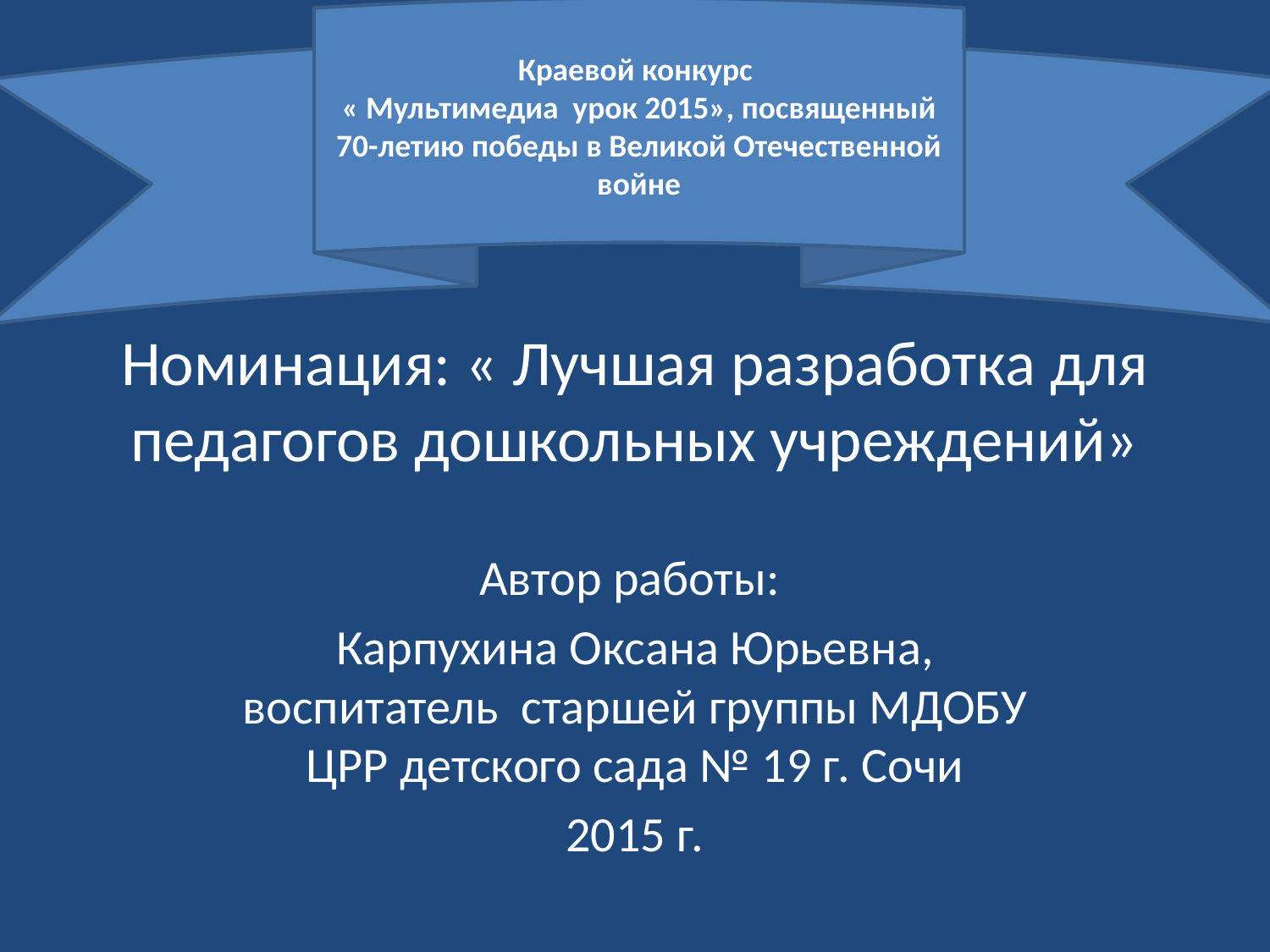

Краевой конкурс
« Мультимедиа  урок 2015», посвященный 70-летию победы в Великой Отечественной войне
# Номинация: « Лучшая разработка для педагогов дошкольных учреждений»
Автор работы:
Карпухина Оксана Юрьевна, воспитатель  старшей группы МДОБУ ЦРР детского сада № 19 г. Сочи
2015 г.